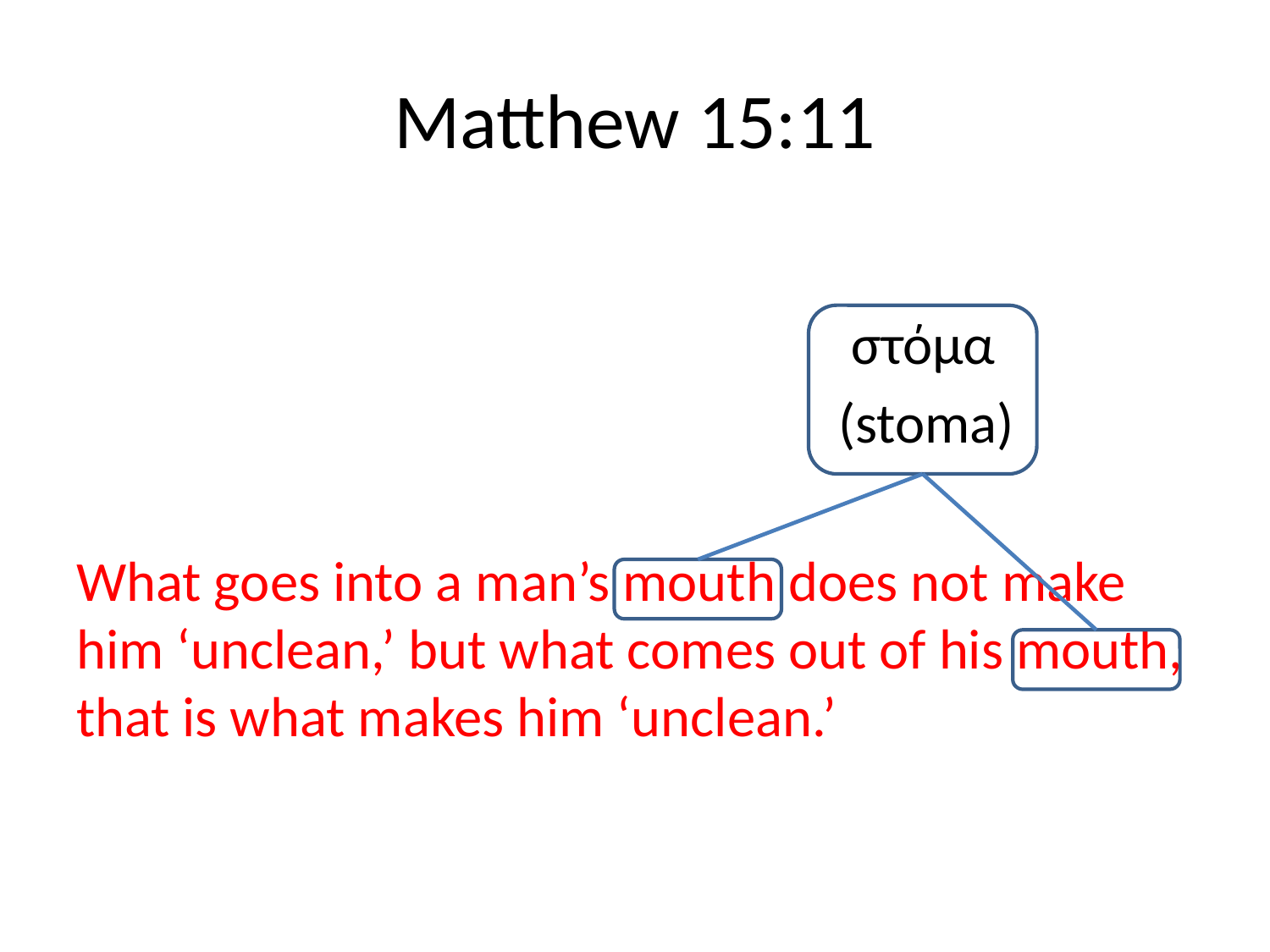

# Matthew 15:11

						 στόμα
						(stoma)

What goes into a man’s mouth does not make him ‘unclean,’ but what comes out of his mouth, that is what makes him ‘unclean.’